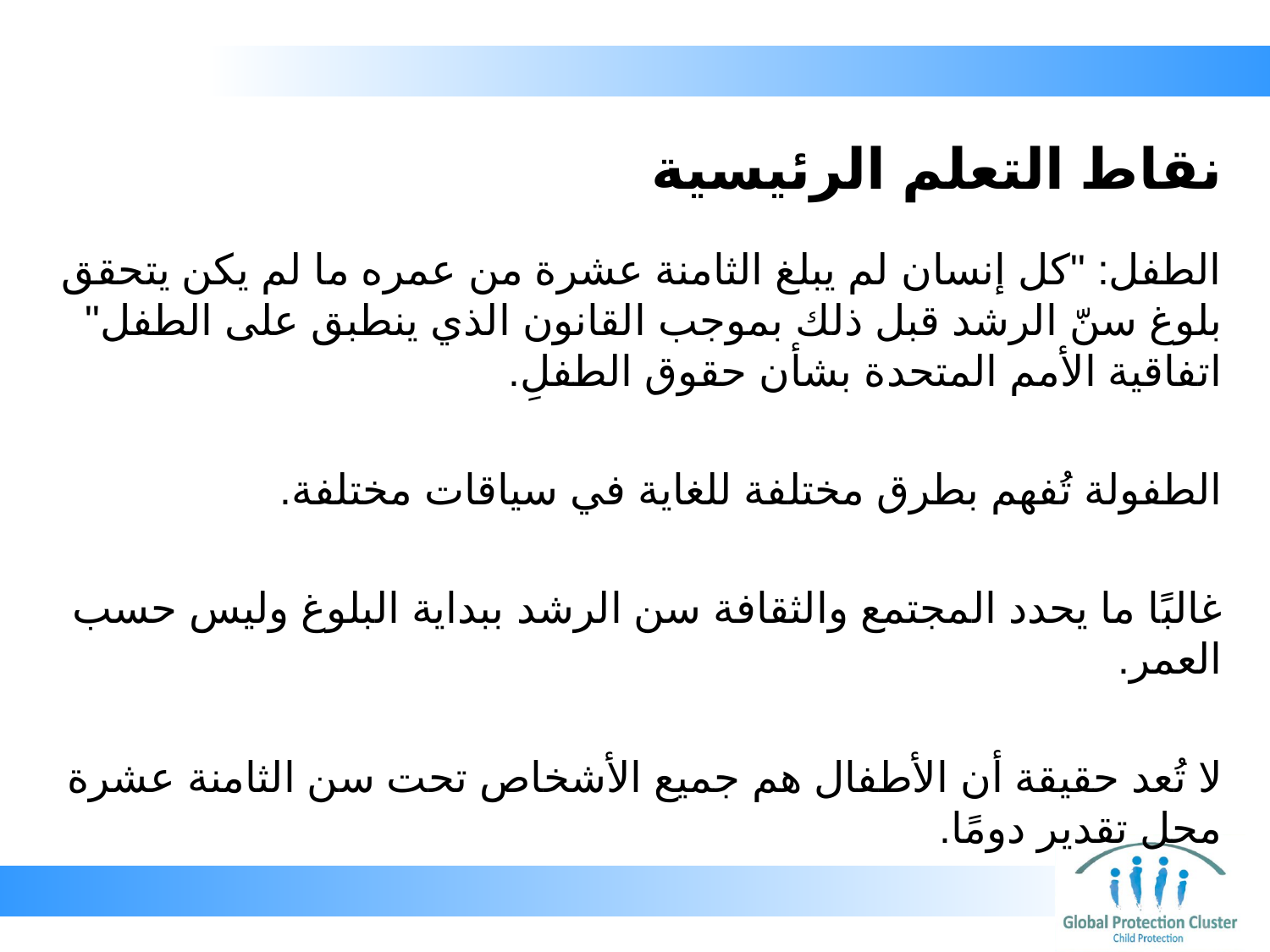

# نقاط التعلم الرئيسية
الطفل: "كل إنسان لم يبلغ الثامنة عشرة من عمره ما لم يكن يتحقق بلوغ سنّ الرشد قبل ذلك بموجب القانون الذي ينطبق على الطفل" اتفاقية الأمم المتحدة بشأن حقوق الطفلِ.

الطفولة تُفهم بطرق مختلفة للغاية في سياقات مختلفة.

غالبًا ما يحدد المجتمع والثقافة سن الرشد ببداية البلوغ وليس حسب العمر.

لا تُعد حقيقة أن الأطفال هم جميع الأشخاص تحت سن الثامنة عشرة محل تقدير دومًا.